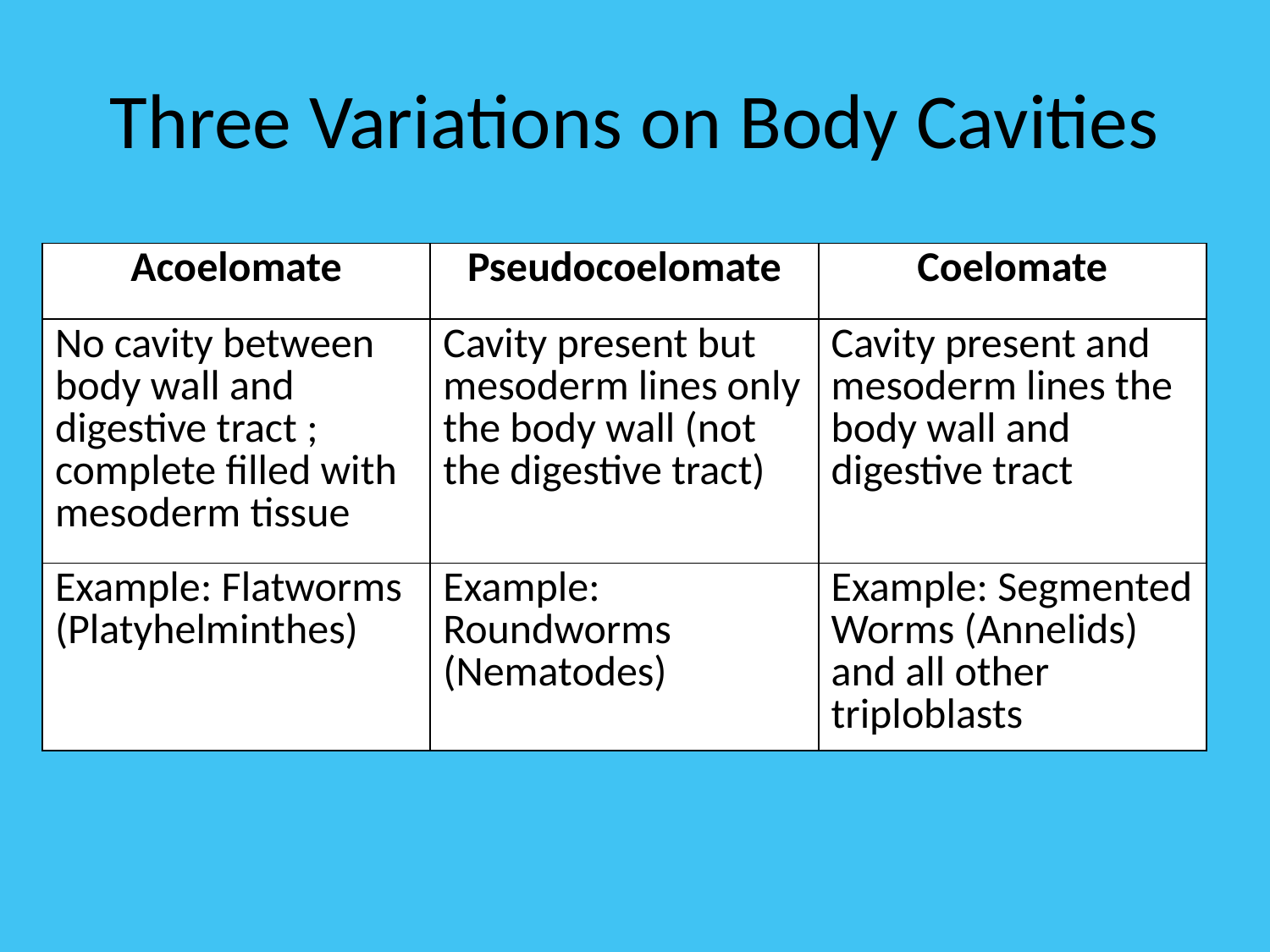

# Three Variations on Body Cavities
| Acoelomate | Pseudocoelomate | Coelomate |
| --- | --- | --- |
| No cavity between body wall and digestive tract ; complete filled with mesoderm tissue | Cavity present but mesoderm lines only the body wall (not the digestive tract) | Cavity present and mesoderm lines the body wall and digestive tract |
| Example: Flatworms (Platyhelminthes) | Example: Roundworms (Nematodes) | Example: Segmented Worms (Annelids) and all other triploblasts |